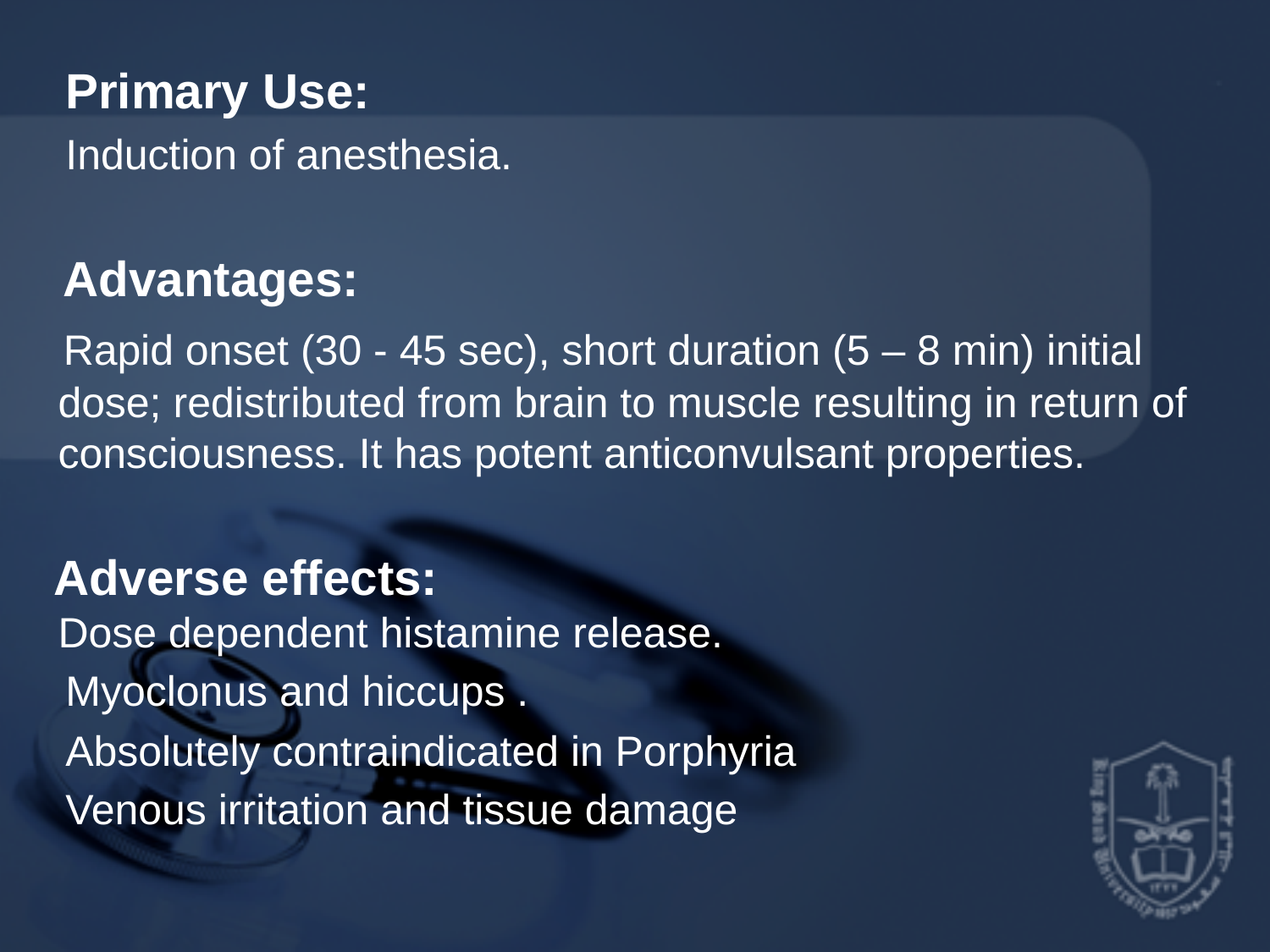

Primary Use:
Induction of anesthesia.

     Advantages:
     Rapid onset (30 - 45 sec), short duration (5 – 8 min) initial dose; redistributed from brain to muscle resulting in return of consciousness. It has potent anticonvulsant properties.

     Adverse effects:
Dose dependent histamine release.
Myoclonus and hiccups .
Absolutely contraindicated in Porphyria
Venous irritation and tissue damage